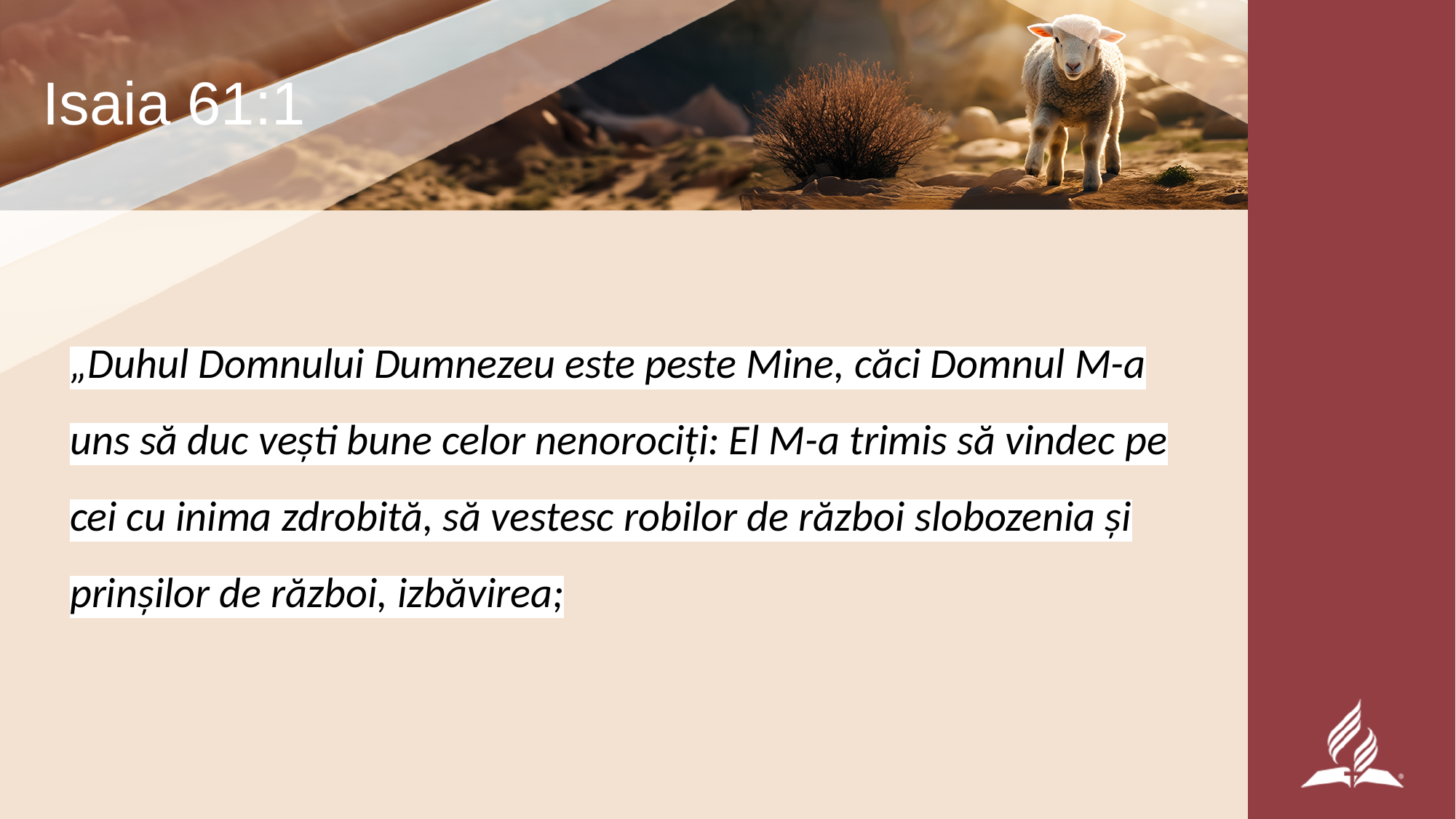

# Isaia 61:1

„Duhul Domnului Dumnezeu este peste Mine, căci Domnul M-a uns să duc vești bune celor nenorociți: El M-a trimis să vindec pe cei cu inima zdrobită, să vestesc robilor de război slobozenia și prinșilor de război, izbăvirea;